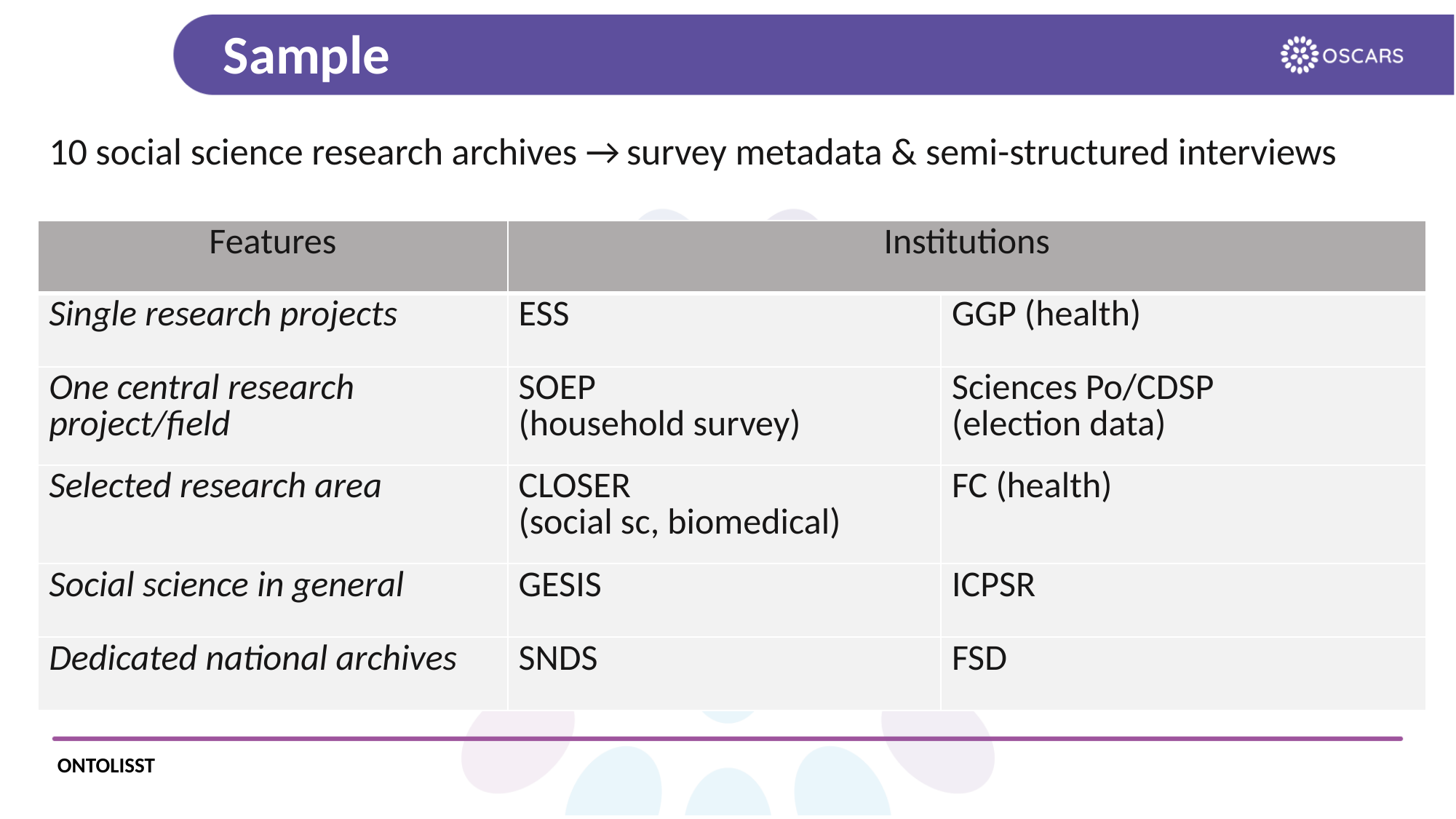

# Sample
10 social science research archives → survey metadata & semi-structured interviews
| Features | Institutions |  |
| --- | --- | --- |
| Single research projects | ESS | GGP (health) |
| One central research project/field | SOEP (household survey) | Sciences Po/CDSP (election data) |
| Selected research area | CLOSER (social sc, biomedical) | FC (health) |
| Social science in general | GESIS | ICPSR |
| Dedicated national archives | SNDS | FSD |
ONTOLISST